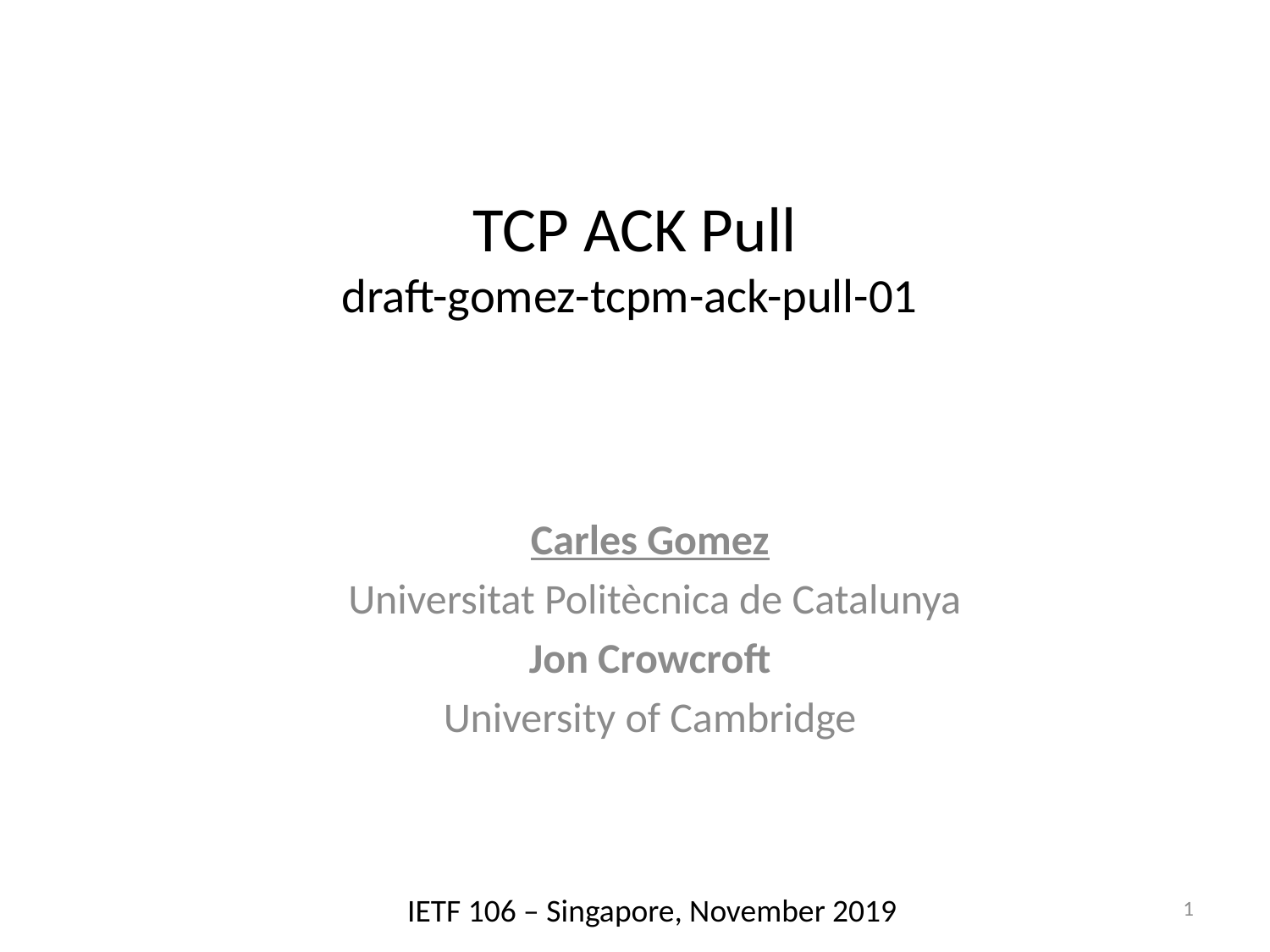

# TCP ACK Pull draft-gomez-tcpm-ack-pull-01
Carles Gomez
 Universitat Politècnica de Catalunya
Jon Crowcroft
University of Cambridge

1
IETF 106 – Singapore, November 2019